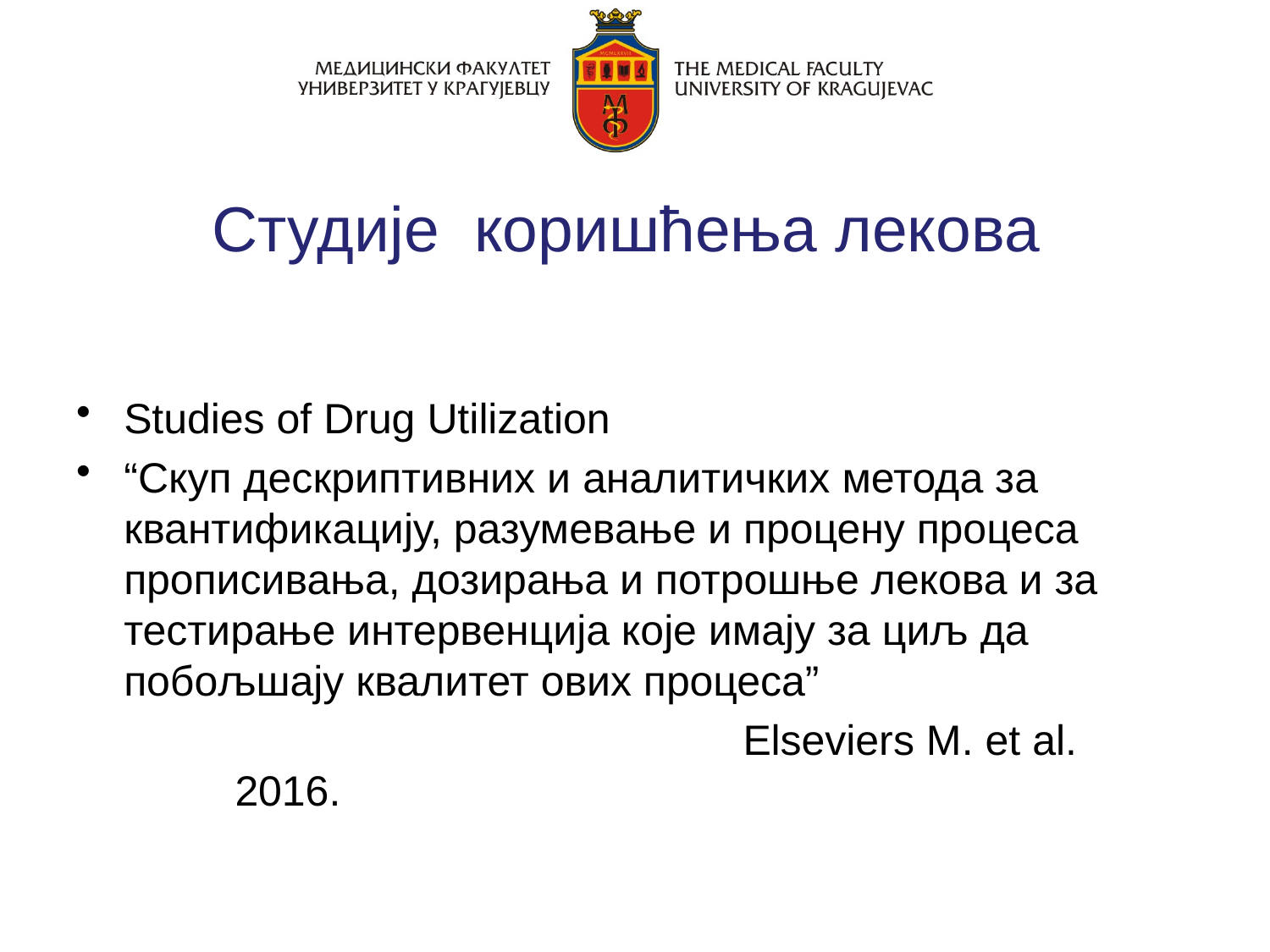

# Студије  коришћења лекова

Studies of Drug Utilization
“Скуп дескриптивних и аналитичких метода за квантификацију, разумевање и процену процеса прописивања, дозирања и потрошње лекова и за тестирање интервенција које имају за циљ да побољшају квалитет ових процеса”
					Elseviers M. et al. 2016.